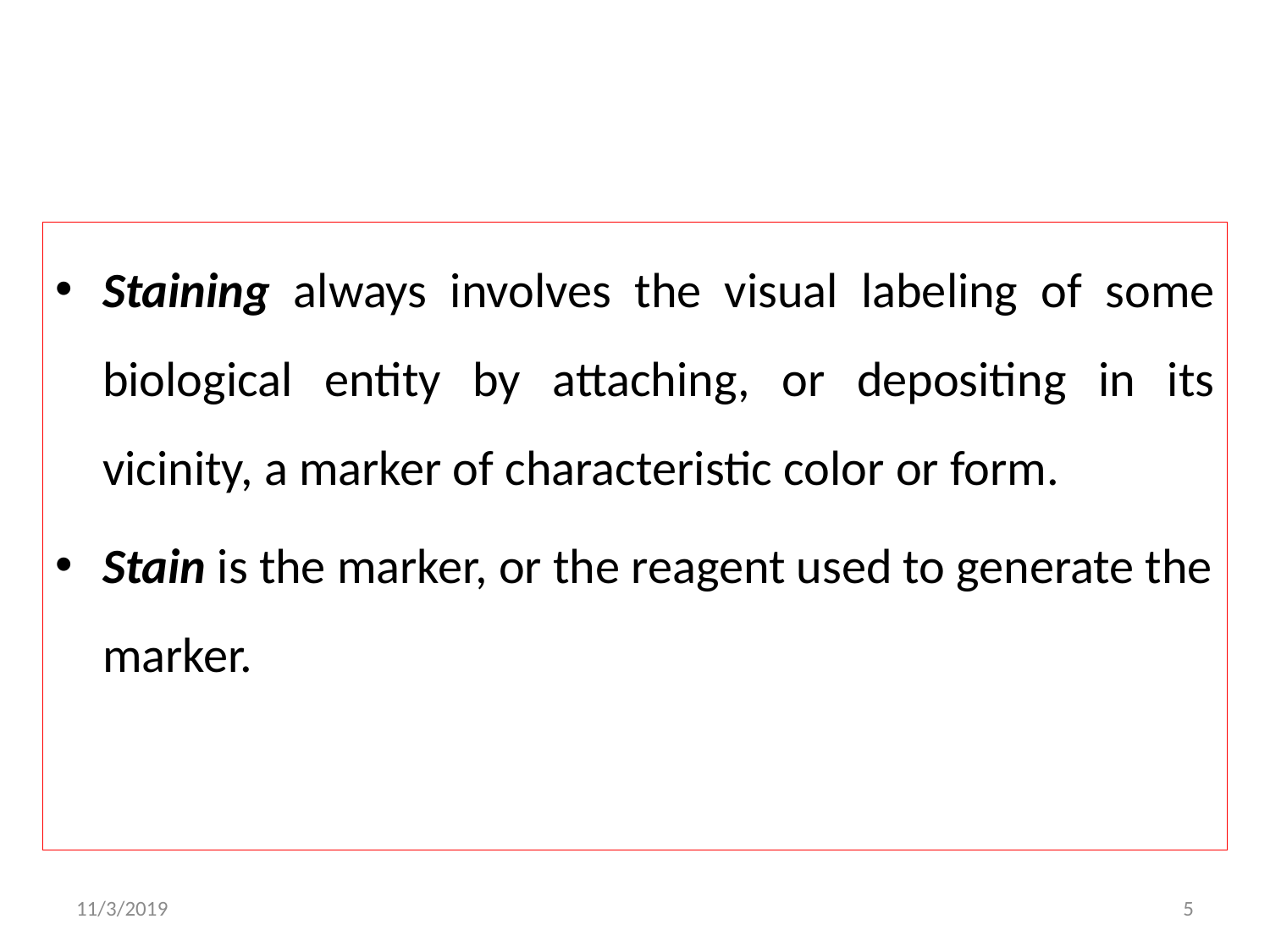

#
Staining always involves the visual labeling of some biological entity by attaching, or depositing in its vicinity, a marker of characteristic color or form.
Stain is the marker, or the reagent used to generate the marker.
11/3/2019
5